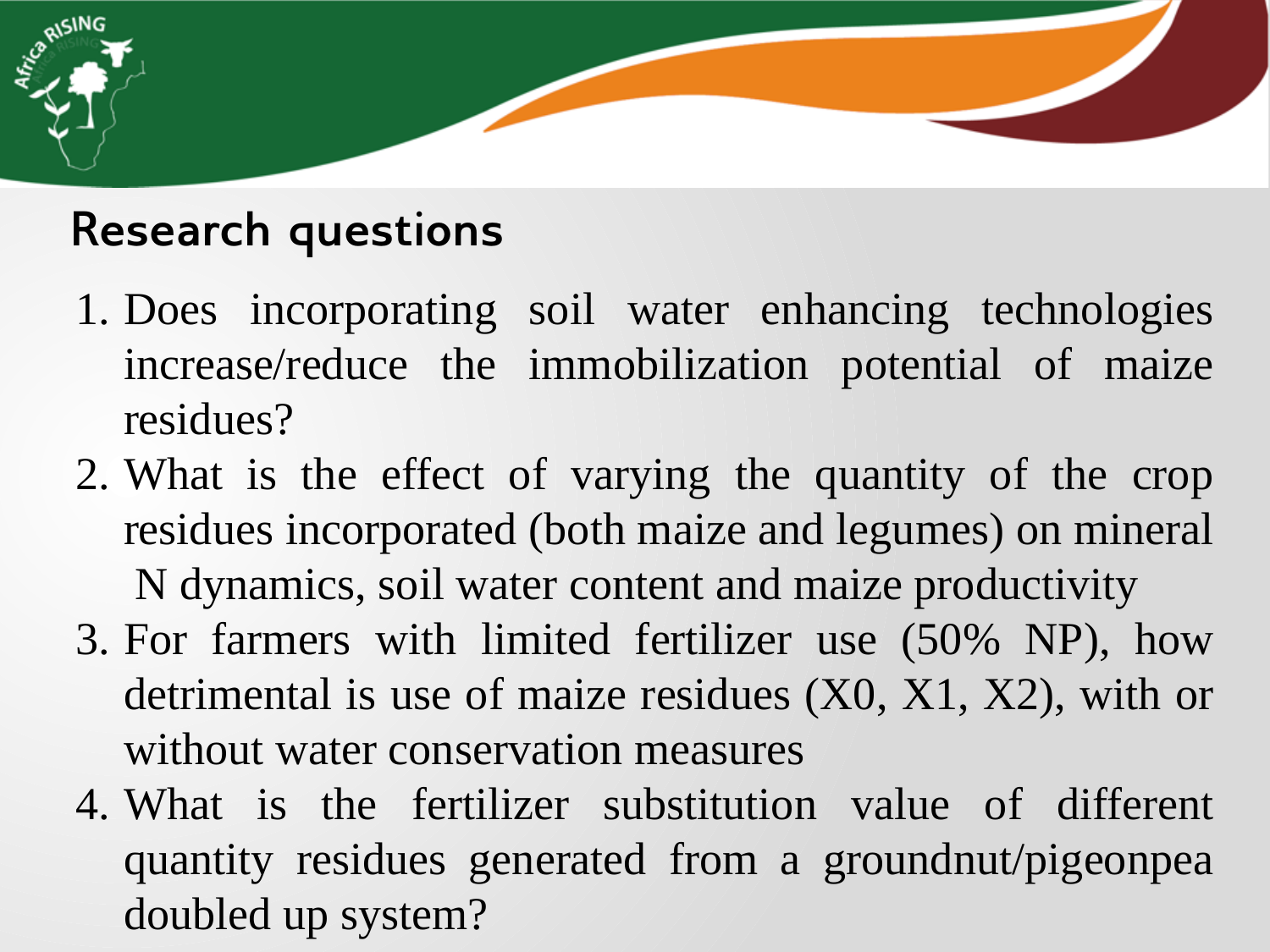

Research questions

Does incorporating soil water enhancing technologies increase/reduce the immobilization potential of maize residues?
What is the effect of varying the quantity of the crop residues incorporated (both maize and legumes) on mineral  N dynamics, soil water content and maize productivity
For farmers with limited fertilizer use (50% NP), how detrimental is use of maize residues (X0, X1, X2), with or without water conservation measures
What is the fertilizer substitution value of different quantity residues generated from a groundnut/pigeonpea doubled up system?